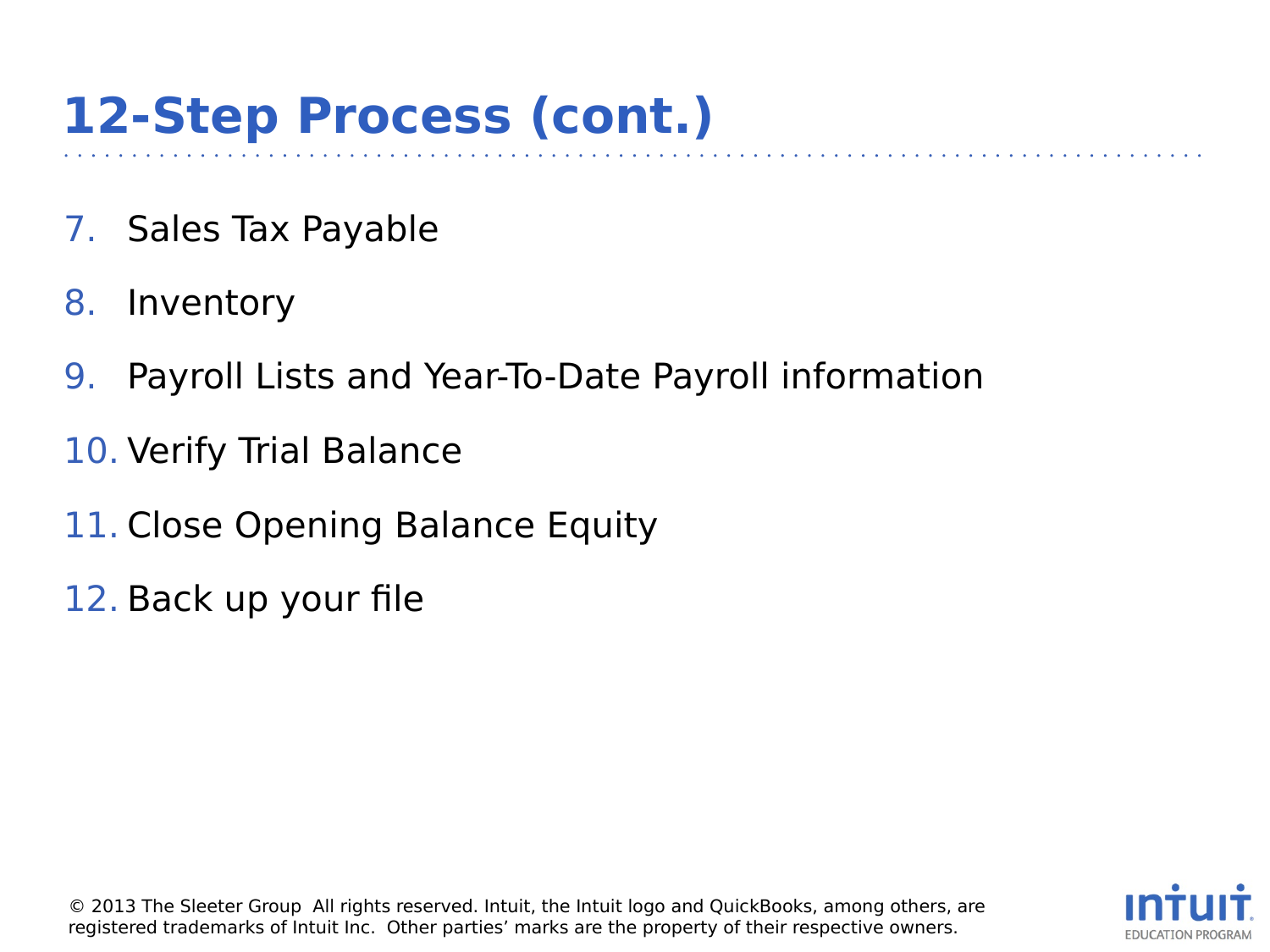

# 12-Step Process (cont.)
Sales Tax Payable
Inventory
Payroll Lists and Year-To-Date Payroll information
Verify Trial Balance
Close Opening Balance Equity
Back up your file